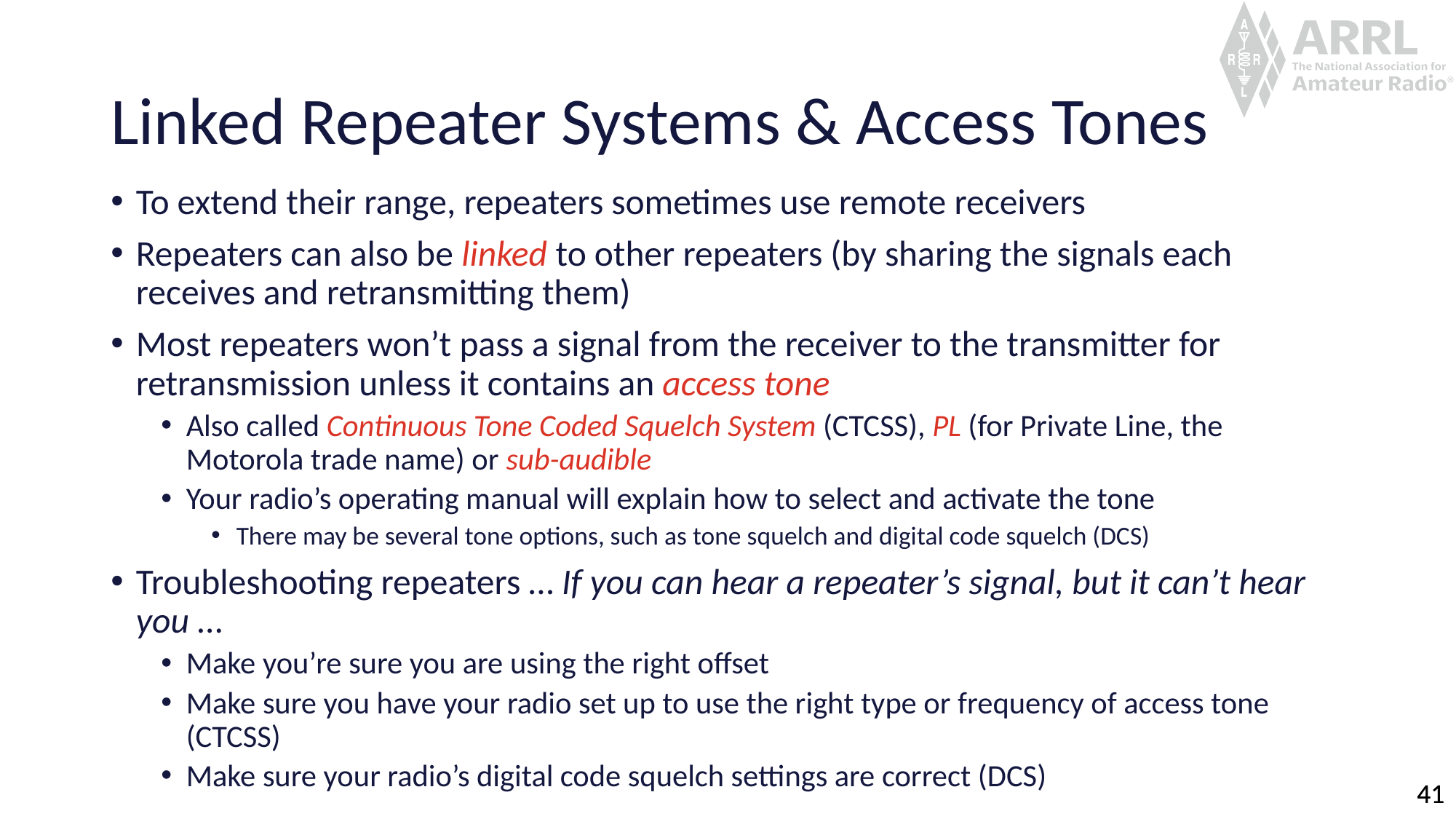

# Linked Repeater Systems & Access Tones
To extend their range, repeaters sometimes use remote receivers
Repeaters can also be linked to other repeaters (by sharing the signals each receives and retransmitting them)
Most repeaters won’t pass a signal from the receiver to the transmitter for retransmission unless it contains an access tone
Also called Continuous Tone Coded Squelch System (CTCSS), PL (for Private Line, the Motorola trade name) or sub-audible
Your radio’s operating manual will explain how to select and activate the tone
There may be several tone options, such as tone squelch and digital code squelch (DCS)
Troubleshooting repeaters … If you can hear a repeater’s signal, but it can’t hear you …
Make you’re sure you are using the right offset
Make sure you have your radio set up to use the right type or frequency of access tone (CTCSS)
Make sure your radio’s digital code squelch settings are correct (DCS)